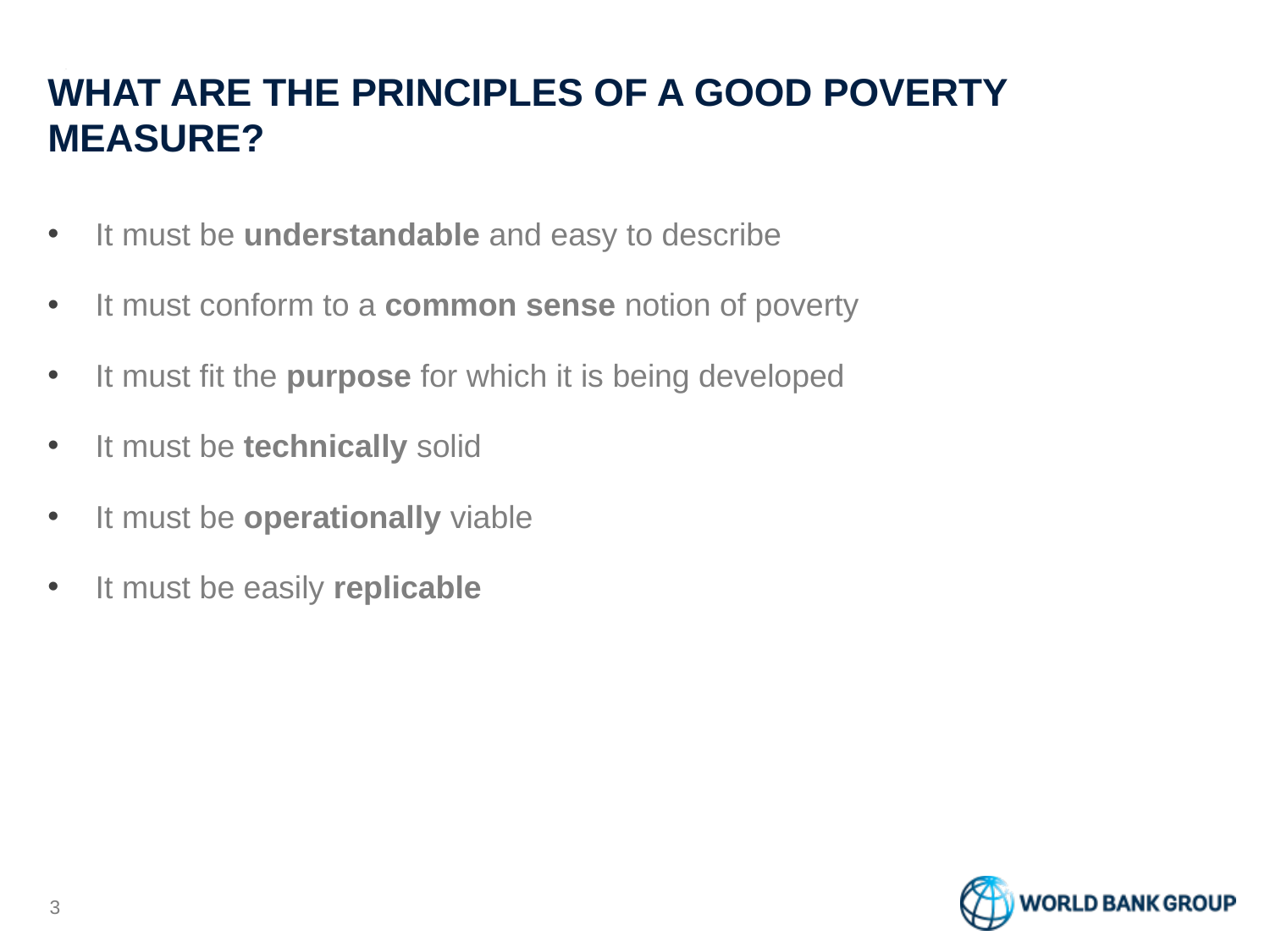

# WHAT ARE THE PRINCIPLES OF A GOOD POVERTY MEASURE?
It must be understandable and easy to describe
It must conform to a common sense notion of poverty
It must fit the purpose for which it is being developed
It must be technically solid
It must be operationally viable
It must be easily replicable
3